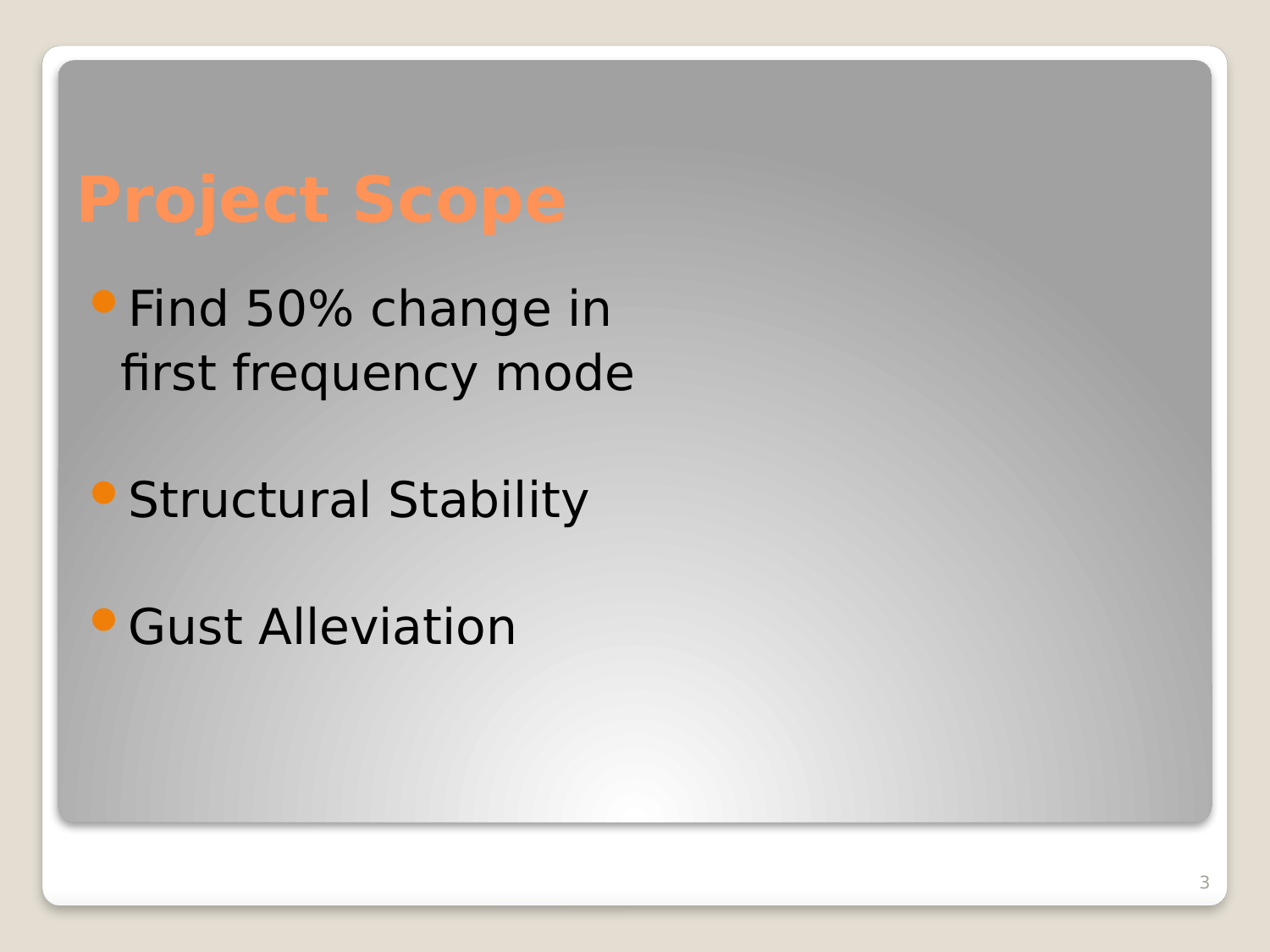

# Project Scope
Find 50% change in
  first frequency mode

Structural Stability

Gust Alleviation

3